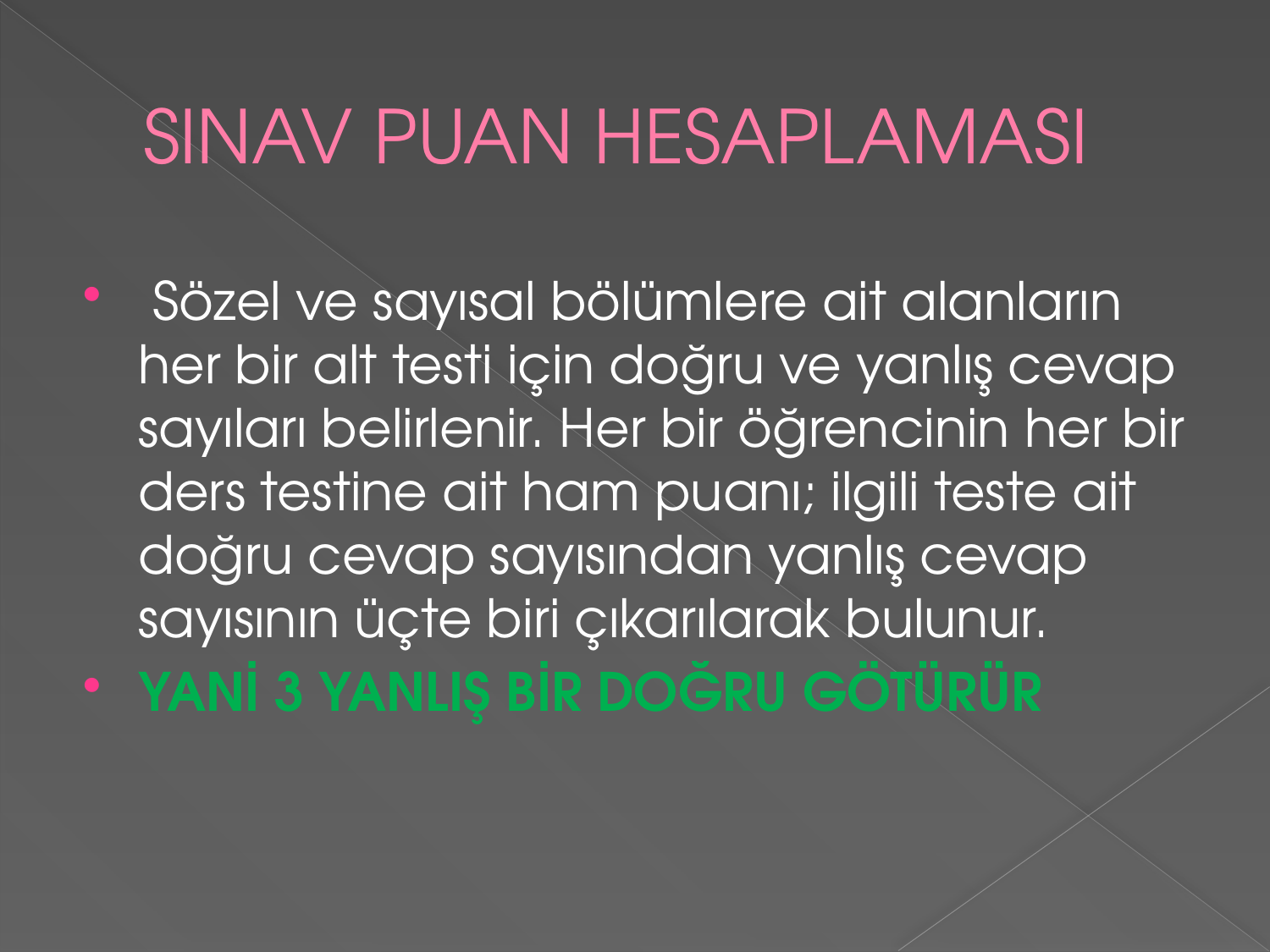

# SINAV PUAN HESAPLAMASI
 Sözel ve sayısal bölümlere ait alanların her bir alt testi için doğru ve yanlış cevap sayıları belirlenir. Her bir öğrencinin her bir ders testine ait ham puanı; ilgili teste ait doğru cevap sayısından yanlış cevap sayısının üçte biri çıkarılarak bulunur.
YANİ 3 YANLIŞ BİR DOĞRU GÖTÜRÜR